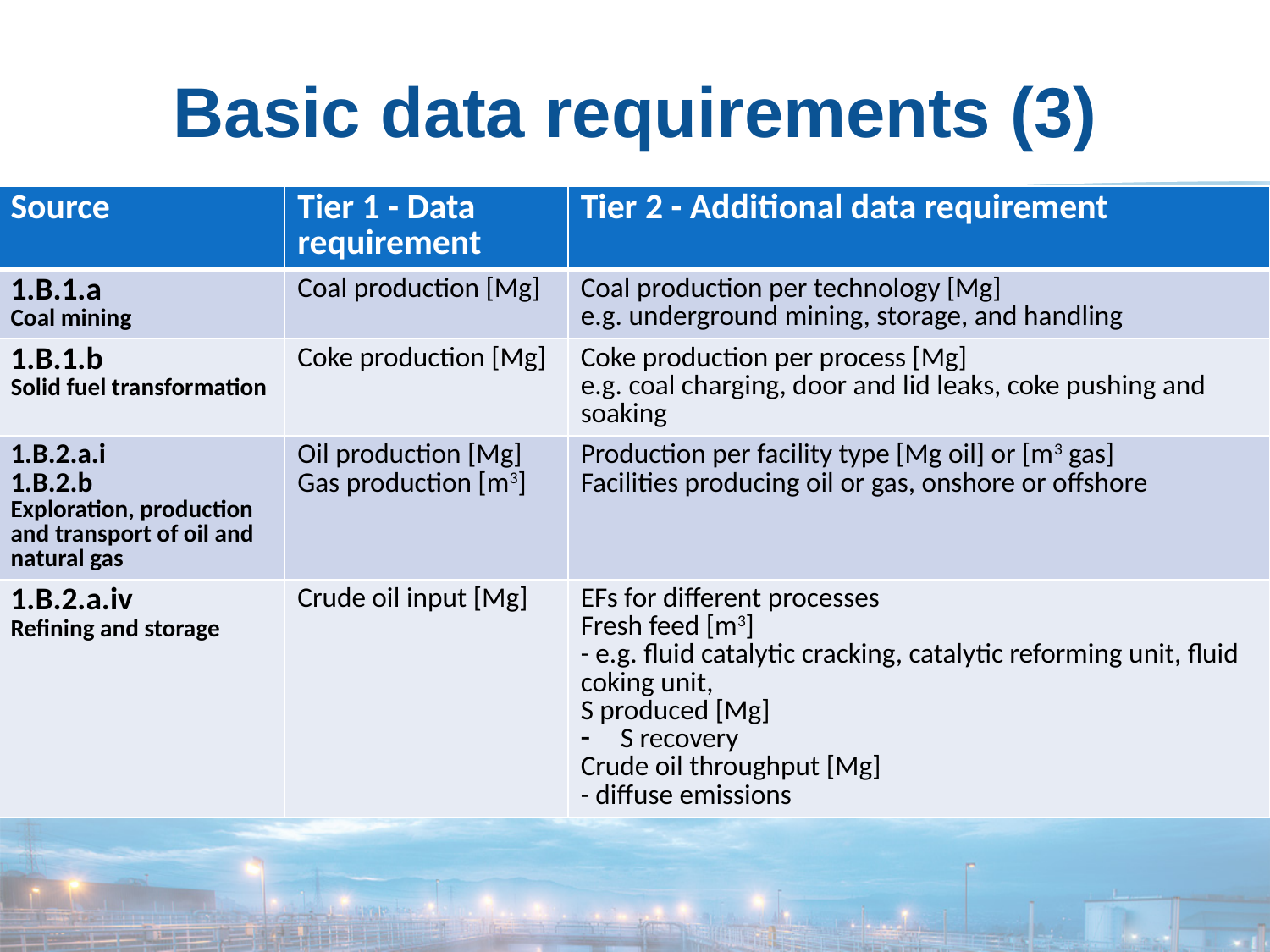

# Basic data requirements (3)
| Source | Tier 1 - Data requirement | Tier 2 - Additional data requirement |
| --- | --- | --- |
| 1.B.1.a Coal mining | Coal production [Mg] | Coal production per technology [Mg] e.g. underground mining, storage, and handling |
| 1.B.1.b Solid fuel transformation | Coke production [Mg] | Coke production per process [Mg] e.g. coal charging, door and lid leaks, coke pushing and soaking |
| 1.B.2.a.i 1.B.2.b Exploration, production and transport of oil and natural gas | Oil production [Mg] Gas production [m3] | Production per facility type [Mg oil] or [m3 gas] Facilities producing oil or gas, onshore or offshore |
| 1.B.2.a.iv Refining and storage | Crude oil input [Mg] | EFs for different processes Fresh feed [m3] - e.g. fluid catalytic cracking, catalytic reforming unit, fluid coking unit, S produced [Mg] S recovery Crude oil throughput [Mg] - diffuse emissions |